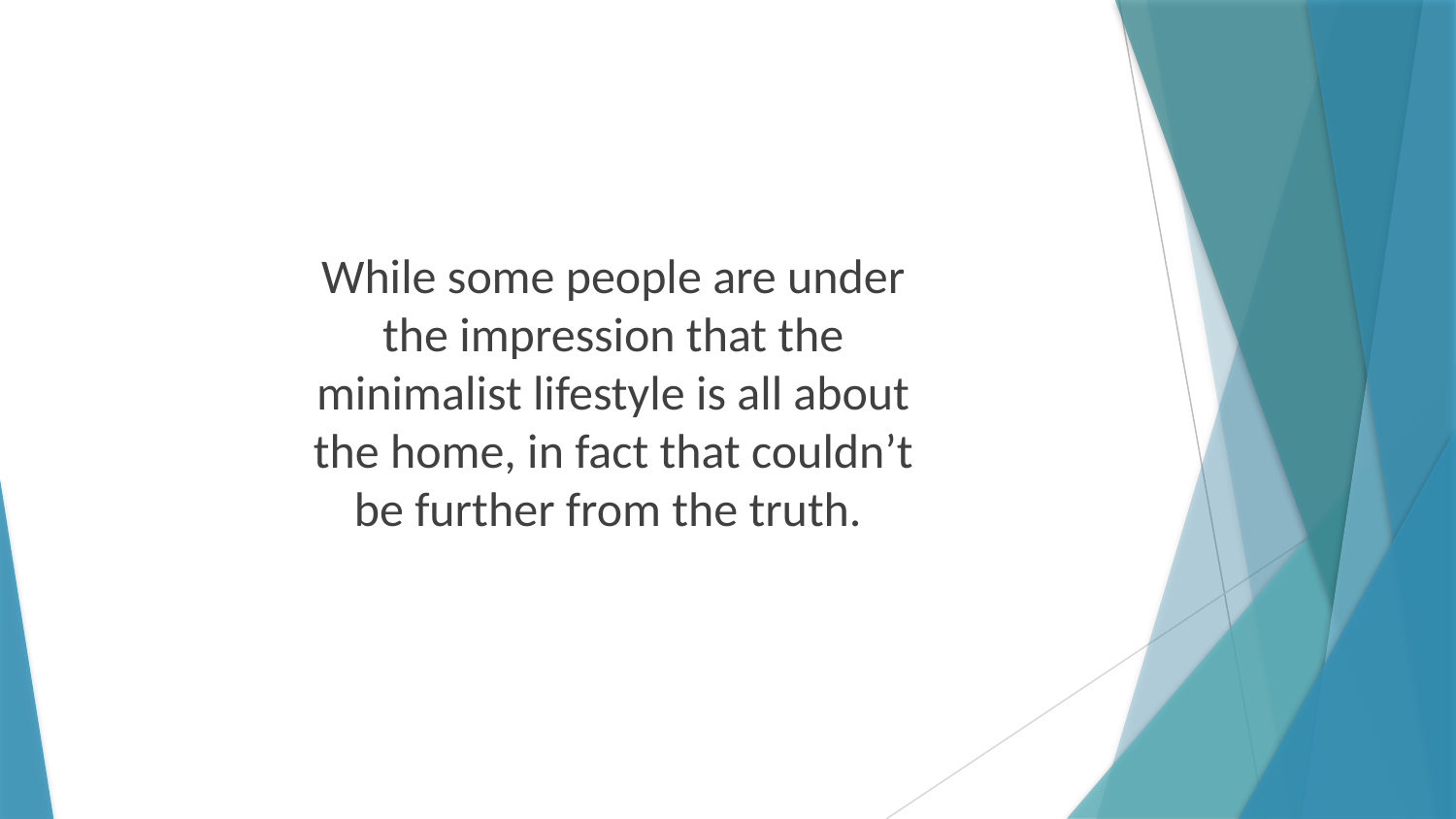

While some people are under the impression that the minimalist lifestyle is all about the home, in fact that couldn’t be further from the truth.